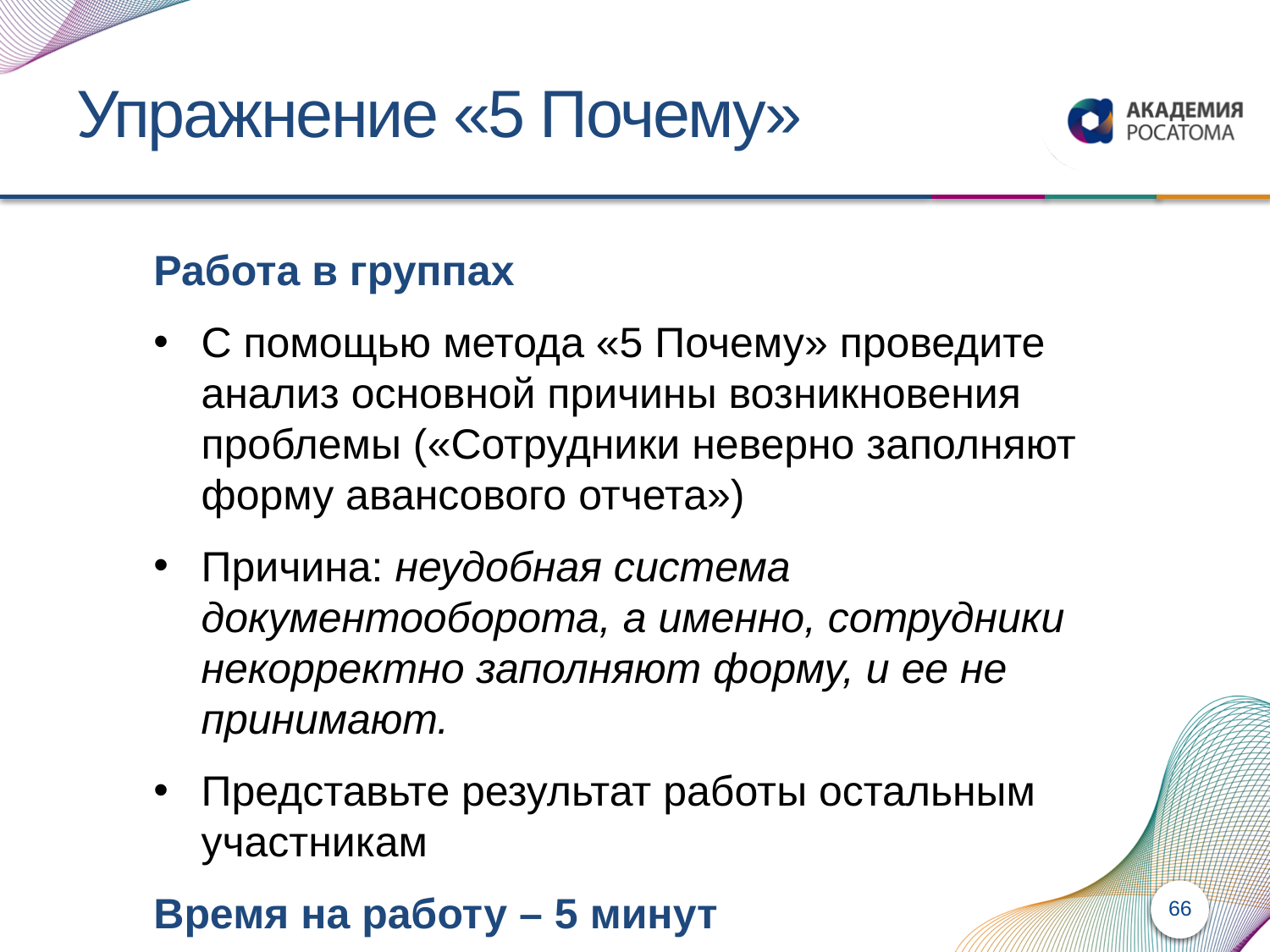

# Упражнение «5 Почему»
Работа в группах
С помощью метода «5 Почему» проведите анализ основной причины возникновения проблемы («Сотрудники неверно заполняют форму авансового отчета»)
Причина: неудобная система документооборота, а именно, сотрудники некорректно заполняют форму, и ее не принимают.
Представьте результат работы остальным участникам
Время на работу – 5 минут
66